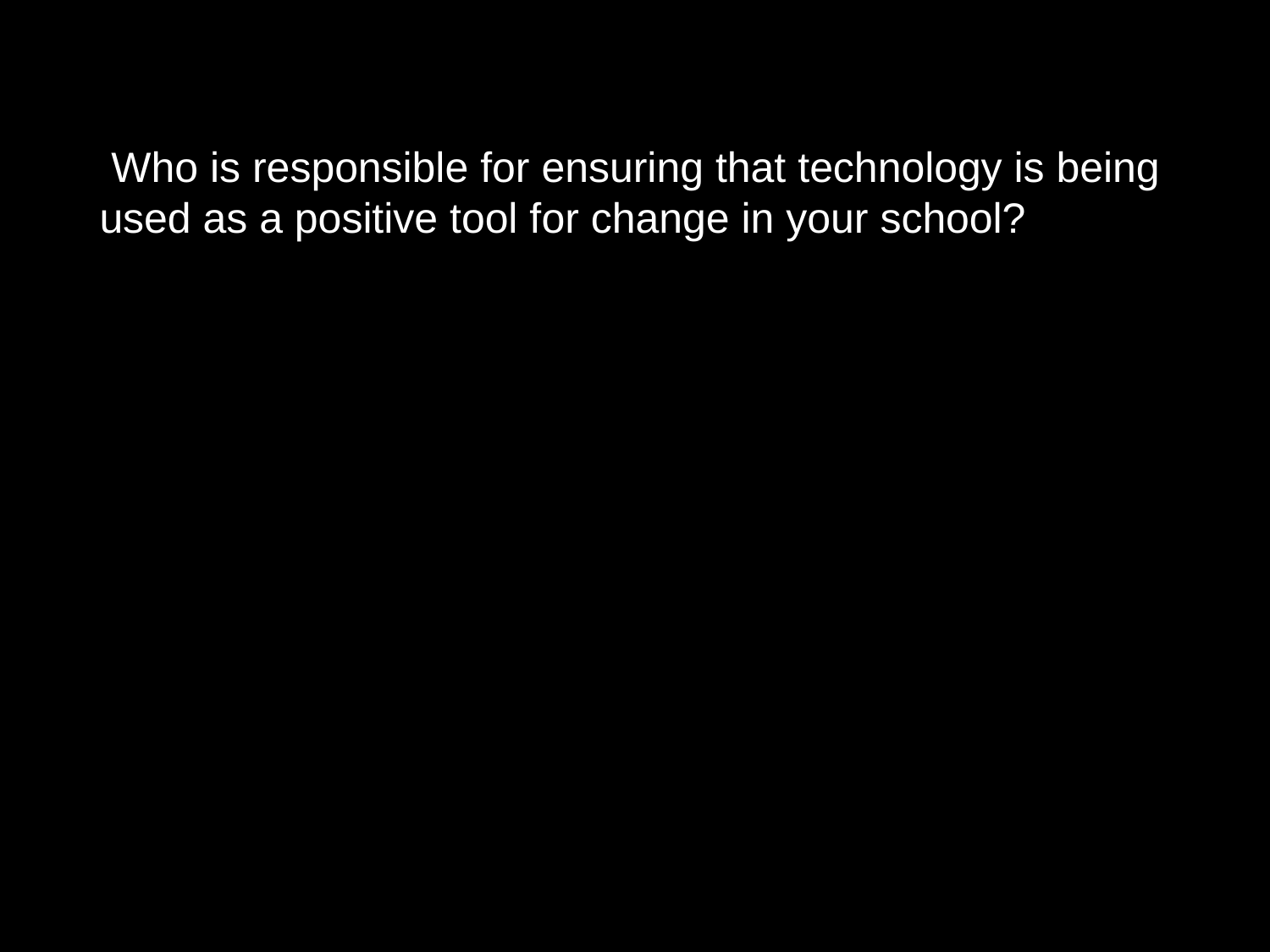

Who is responsible for ensuring that technology is being used as a positive tool for change in your school?